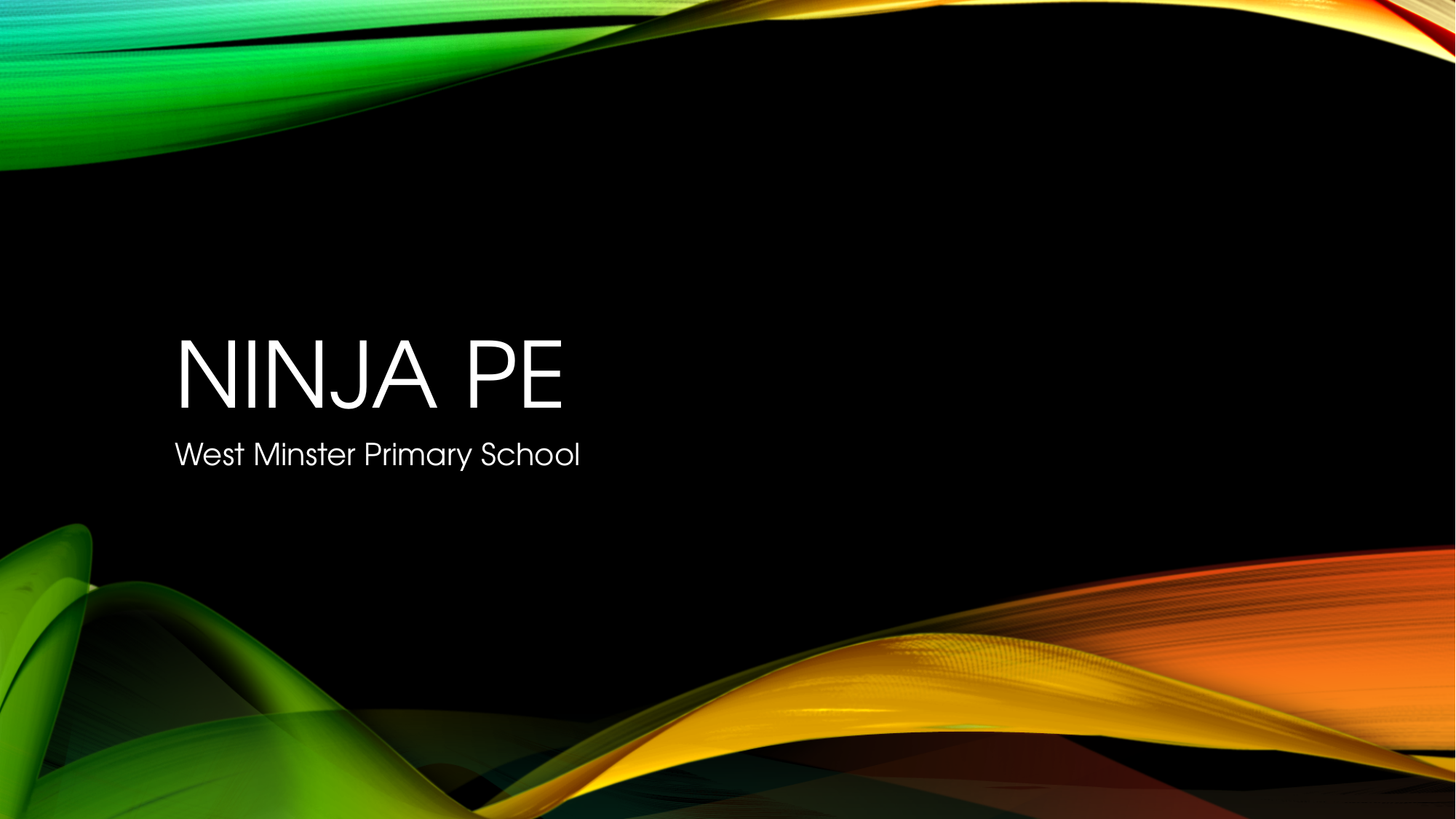

# Ninja PE
West Minster Primary School